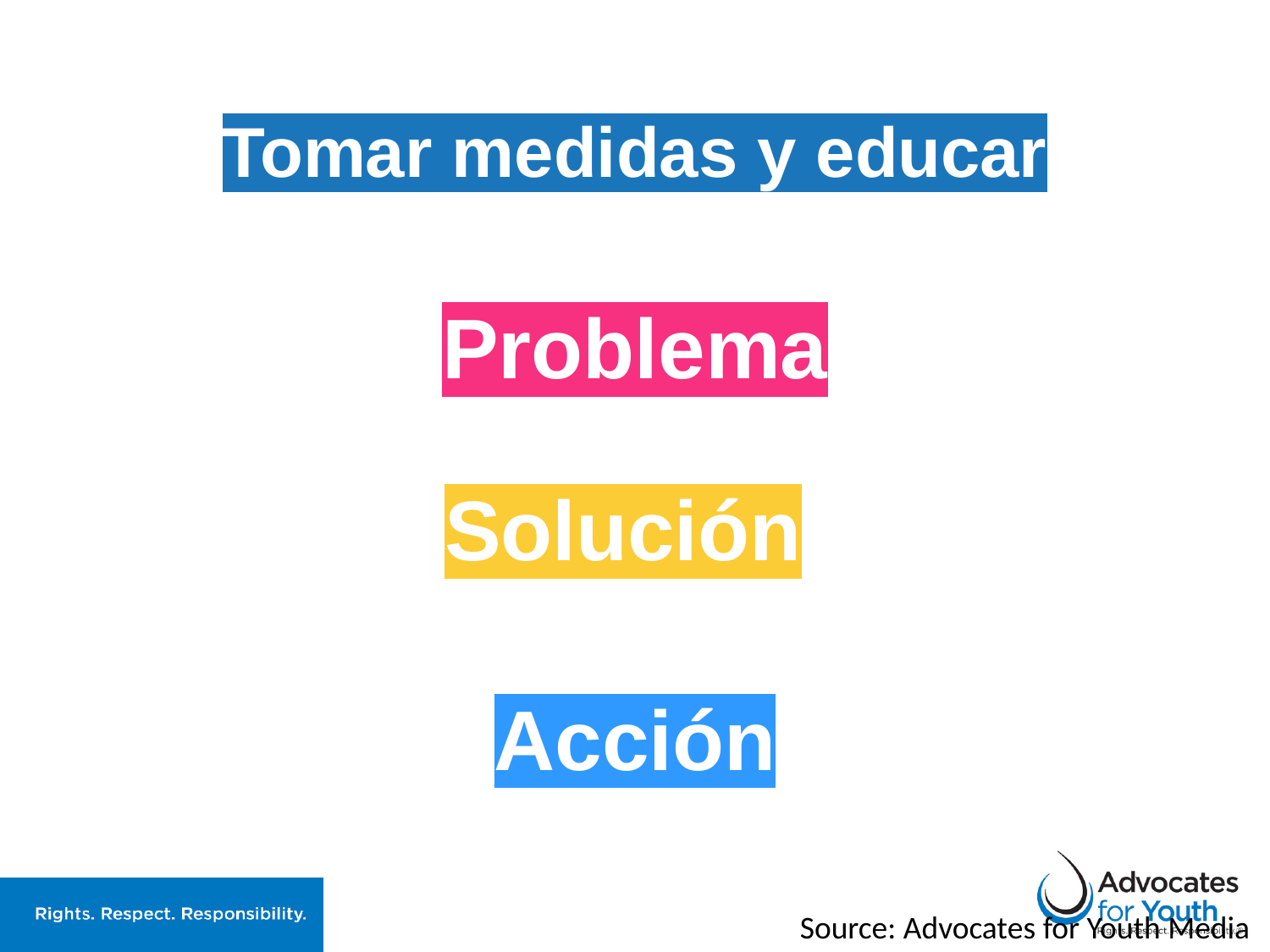

# Tomar medidas y educar
Problema
Solución
Acción
Source: Advocates for Youth Media Guide 2020